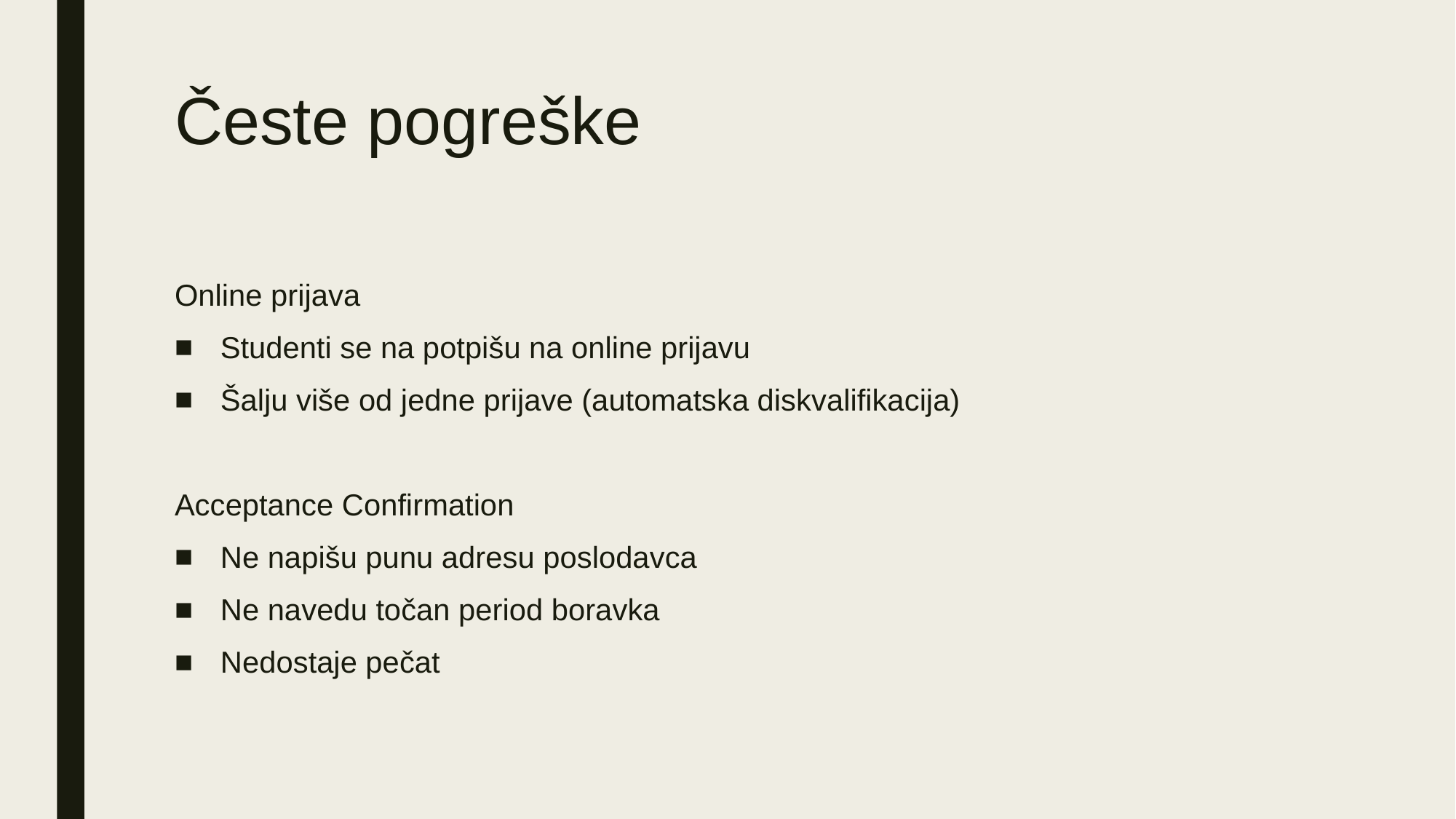

# Česte pogreške
Online prijava
Studenti se na potpišu na online prijavu
Šalju više od jedne prijave (automatska diskvalifikacija)

Acceptance Confirmation
Ne napišu punu adresu poslodavca
Ne navedu točan period boravka
Nedostaje pečat